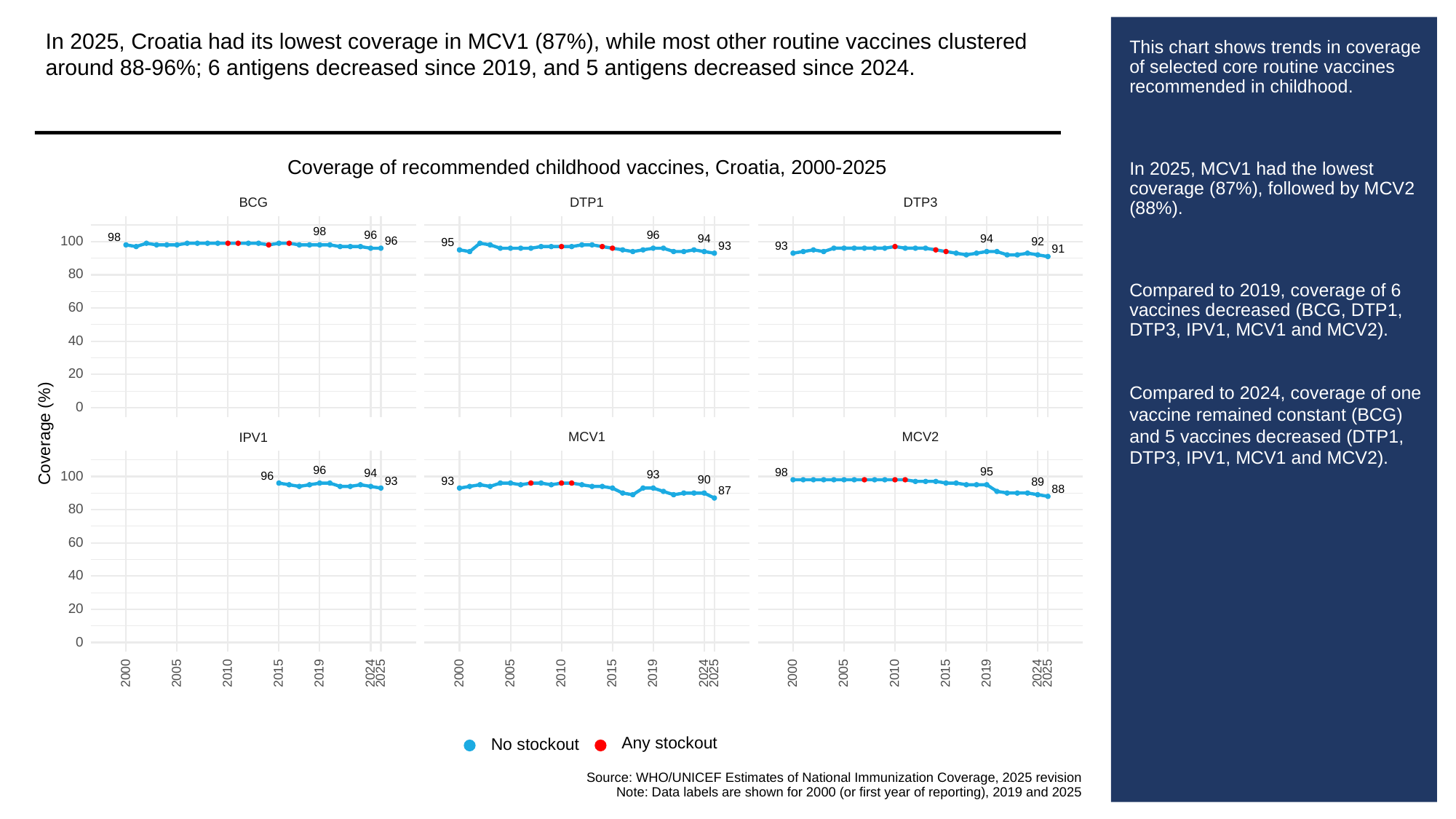

In 2025, Croatia had its lowest coverage in MCV1 (87%), while most other routine vaccines clustered around 88-96%; 6 antigens decreased since 2019, and 5 antigens decreased since 2024.
# This chart shows trends in coverage of selected core routine vaccines recommended in childhood.

In 2025, MCV1 had the lowest coverage (87%), followed by MCV2 (88%).

Compared to 2019, coverage of 6 vaccines decreased (BCG, DTP1, DTP3, IPV1, MCV1 and MCV2).

Compared to 2024, coverage of one vaccine remained constant (BCG) and 5 vaccines decreased (DTP1, DTP3, IPV1, MCV1 and MCV2).

Coverage of recommended childhood vaccines, Croatia, 2000-2025
BCG
DTP3
DTP1

98
96
96
98
94
94
100
96
92
95

93
93

91

80

60

40

20

0

Coverage (%)
MCV1
MCV2
IPV1

96
95
98
94
93
100
96
90

93
93

89

88

87

80

60

40

20

0

2000
2005
2010
2015
2019
2024
2025
2000
2005
2010
2015
2019
2024
2025
2000
2005
2010
2015
2019
2024
2025
Any stockout
No stockout

Source: WHO/UNICEF Estimates of National Immunization Coverage, 2025 revision
Note: Data labels are shown for 2000 (or first year of reporting), 2019 and 2025